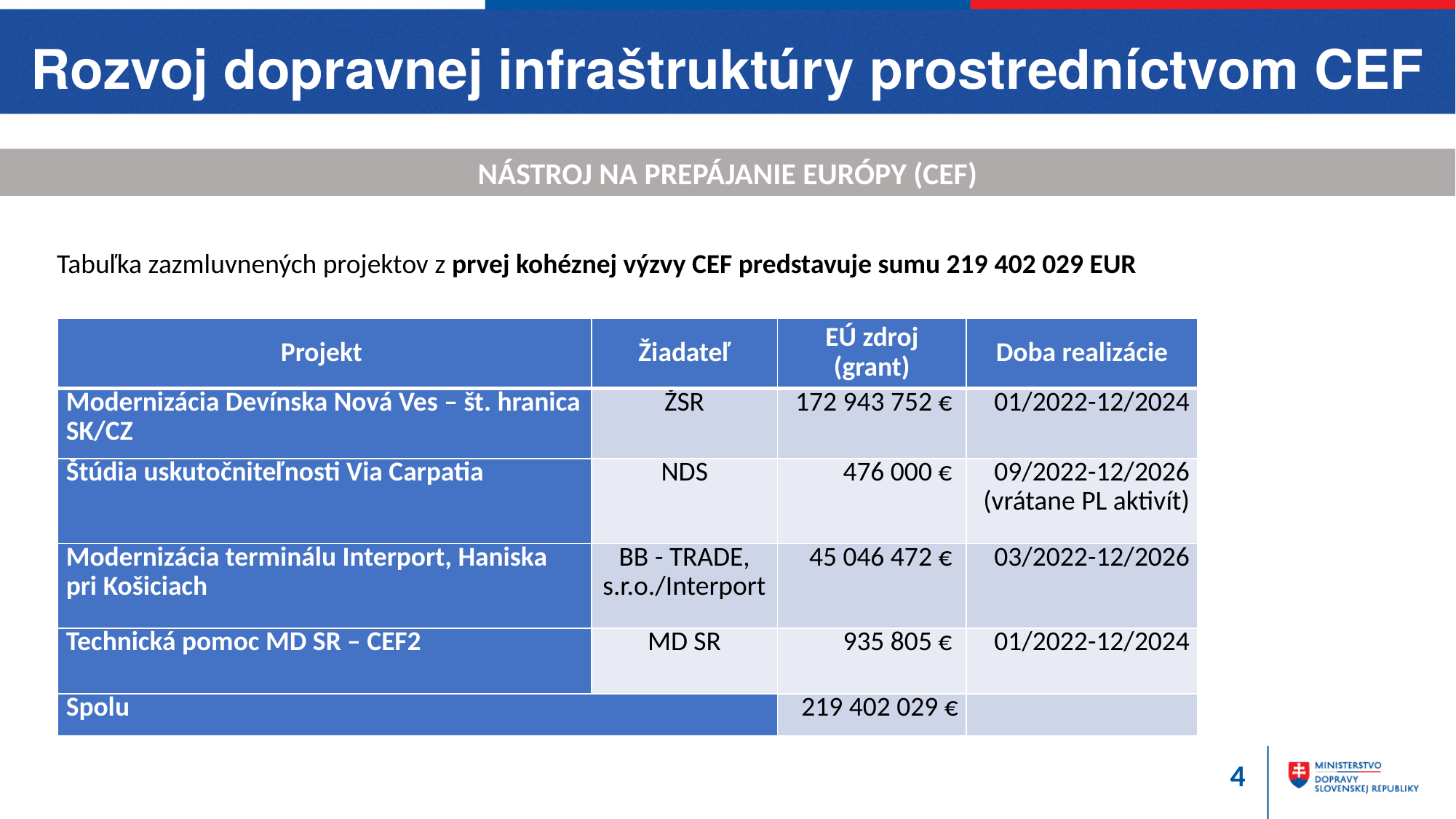

# Rozvoj dopravnej infraštruktúry prostredníctvom CEF
NÁSTROJ NA PREPÁJANIE EURÓPY (CEF)
Tabuľka zazmluvnených projektov z prvej kohéznej výzvy CEF predstavuje sumu 219 402 029 EUR

| Projekt | Žiadateľ | EÚ zdroj (grant) | Doba realizácie |
| --- | --- | --- | --- |
| Modernizácia Devínska Nová Ves – št. hranica SK/CZ | ŽSR | 172 943 752 € | 01/2022-12/2024 |
| Štúdia uskutočniteľnosti Via Carpatia | NDS | 476 000 € | 09/2022-12/2026 (vrátane PL aktivít) |
| Modernizácia terminálu Interport, Haniska pri Košiciach | BB - TRADE, s.r.o./Interport | 45 046 472 € | 03/2022-12/2026 |
| Technická pomoc MD SR – CEF2 | MD SR | 935 805 € | 01/2022-12/2024 |
| Spolu |  | 219 402 029 € |  |
4